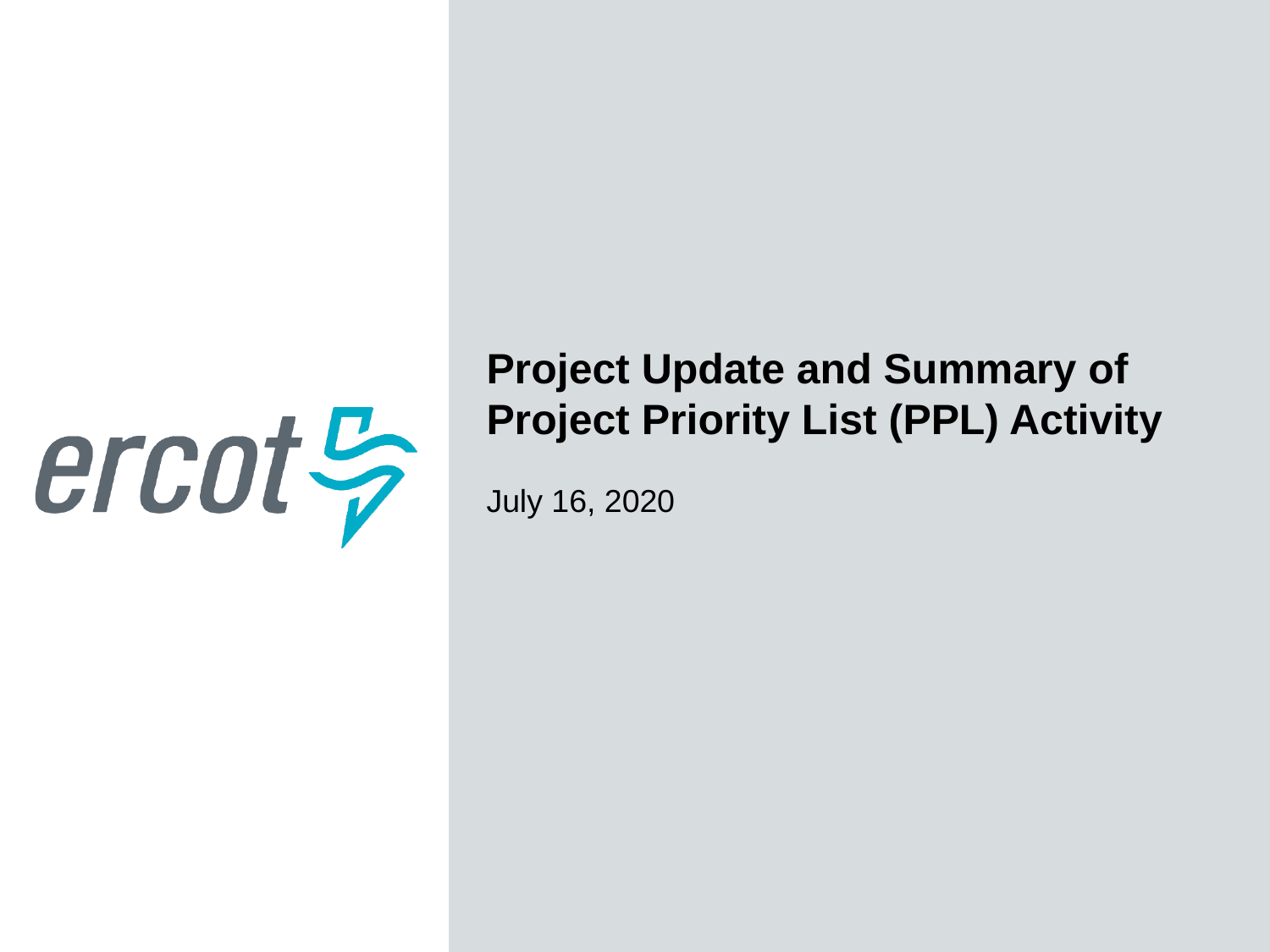

Project Update and Summary of
Project Priority List (PPL) Activity

July 16, 2020